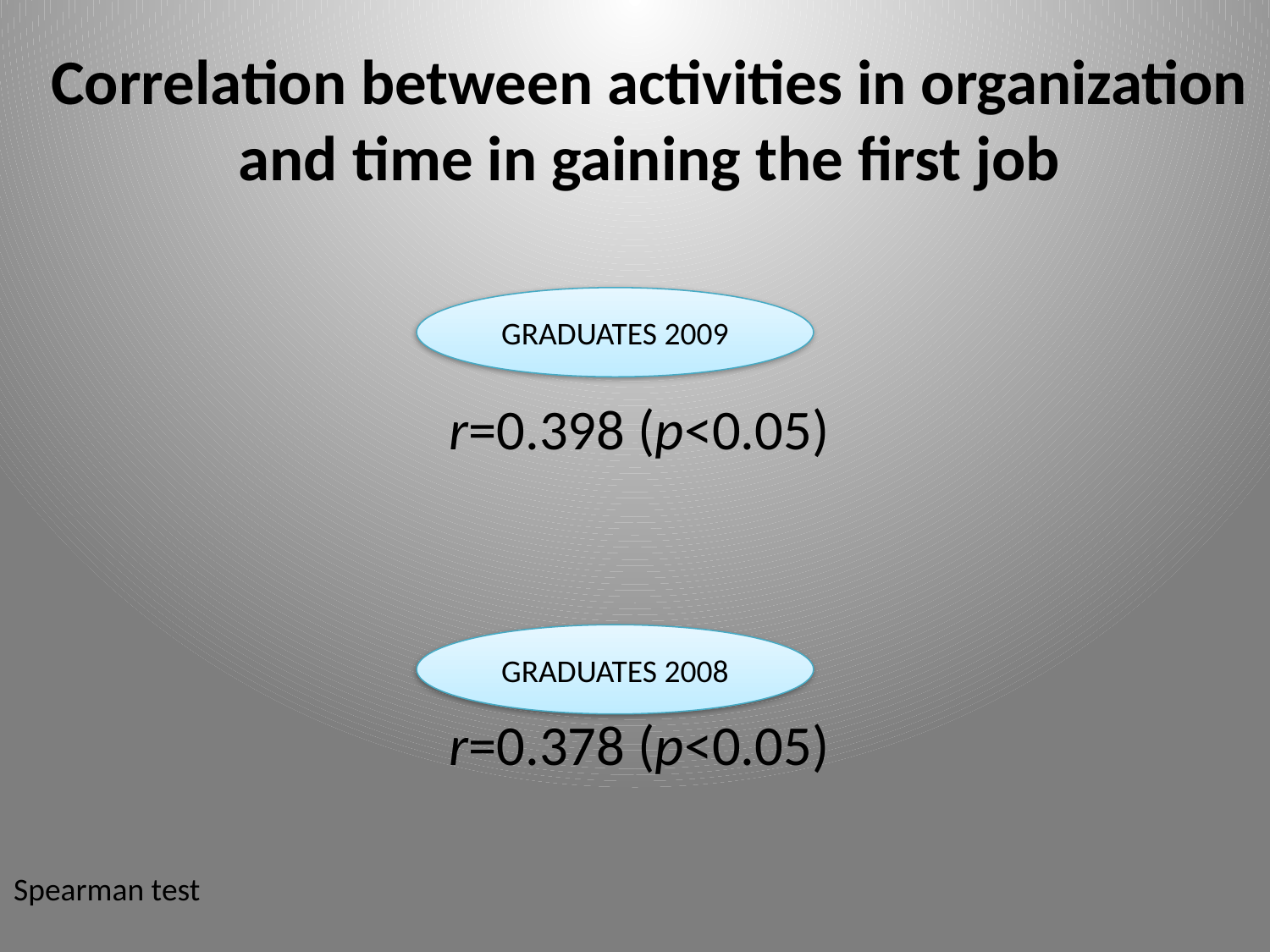

# Correlation between activities in organization and time in gaining the first job
GRADUATES 2009
r=0.398 (p<0.05)

r=0.378 (p<0.05)
GRADUATES 2008
Spearman test